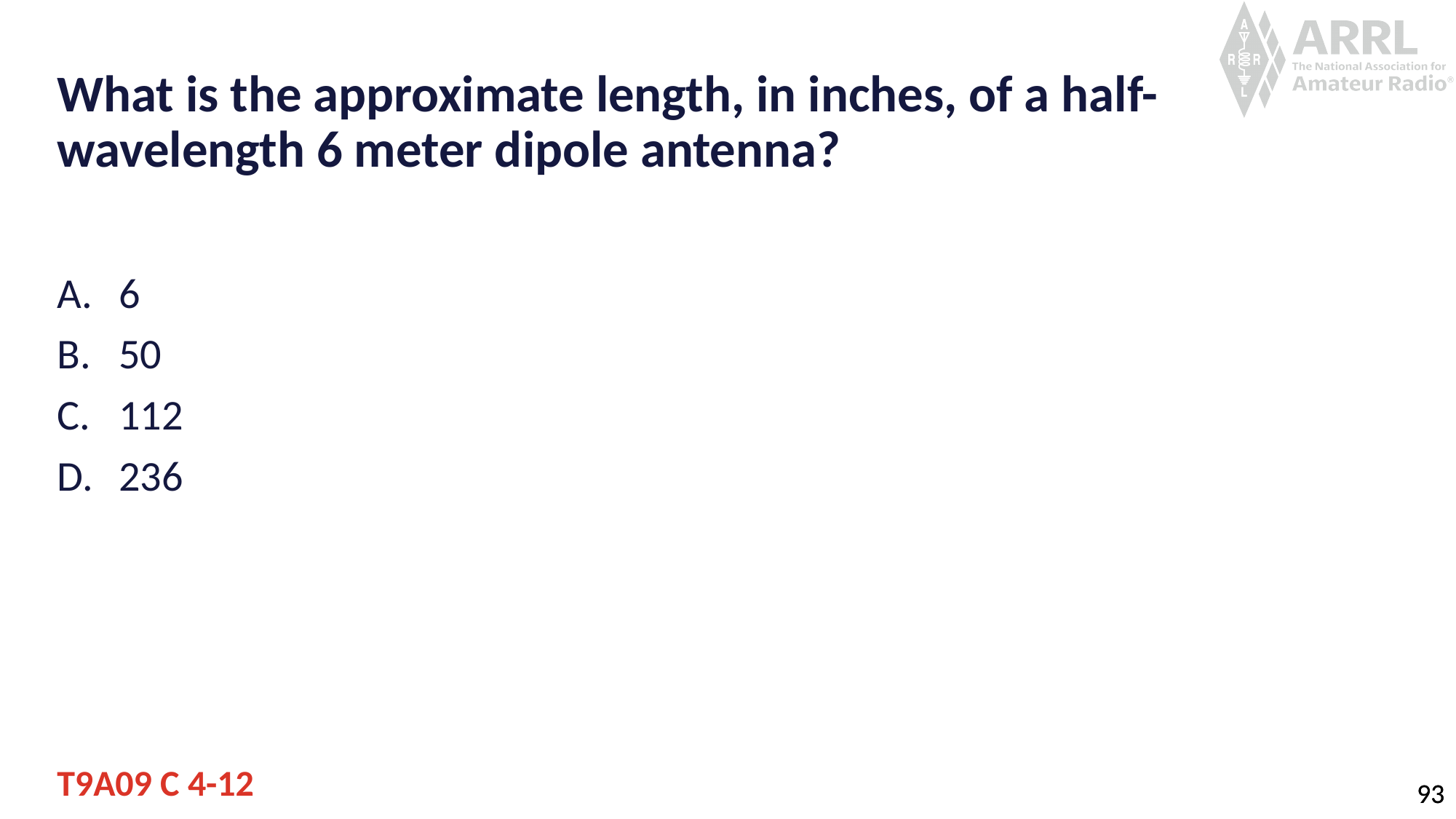

# What is the approximate length, in inches, of a half-wavelength 6 meter dipole antenna?
6
50
112
236
T9A09 C 4-12